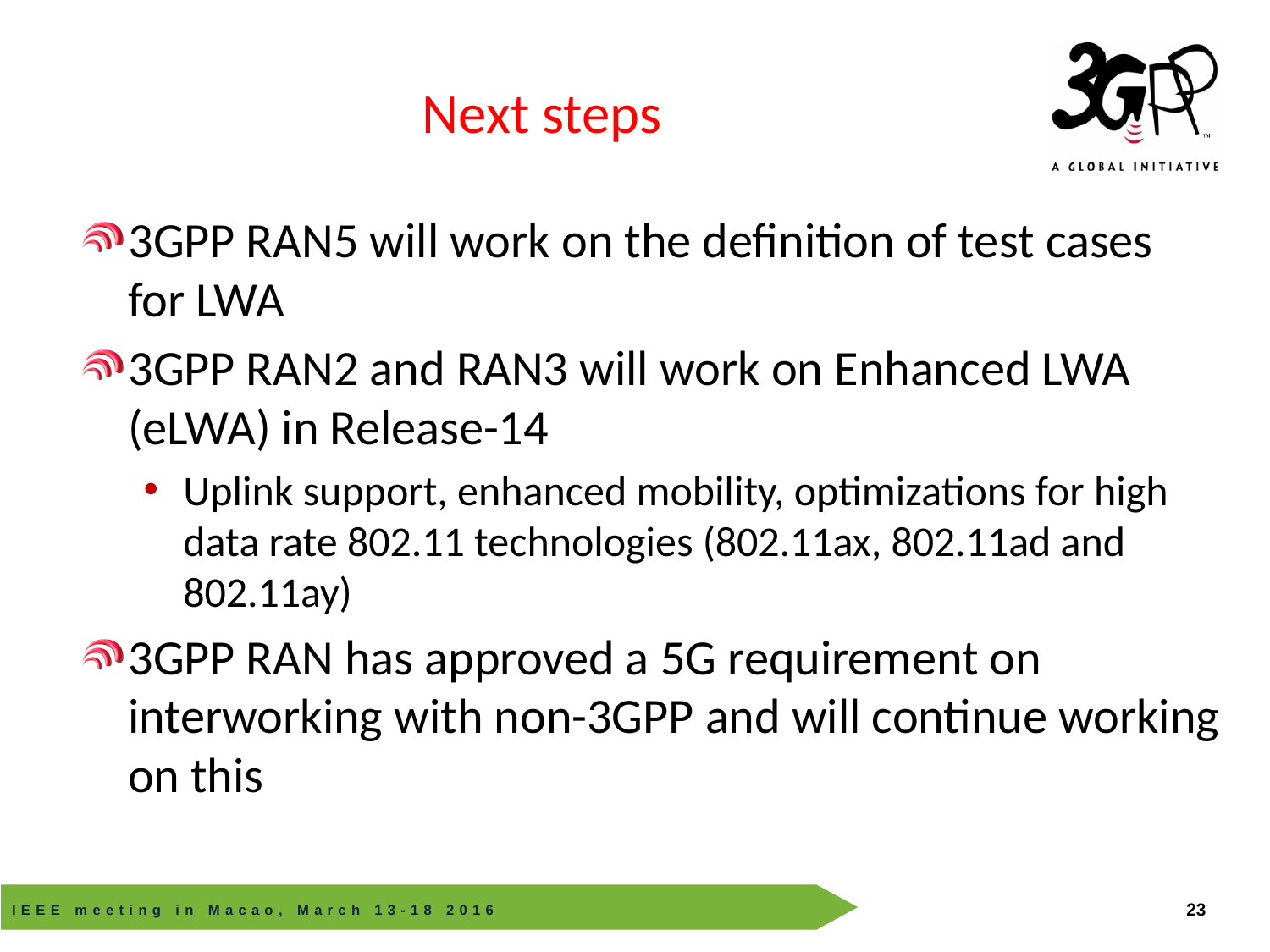

# Next steps
3GPP RAN5 will work on the definition of test cases for LWA
3GPP RAN2 and RAN3 will work on Enhanced LWA (eLWA) in Release-14
Uplink support, enhanced mobility, optimizations for high data rate 802.11 technologies (802.11ax, 802.11ad and 802.11ay)
3GPP RAN has approved a 5G requirement on interworking with non-3GPP and will continue working on this